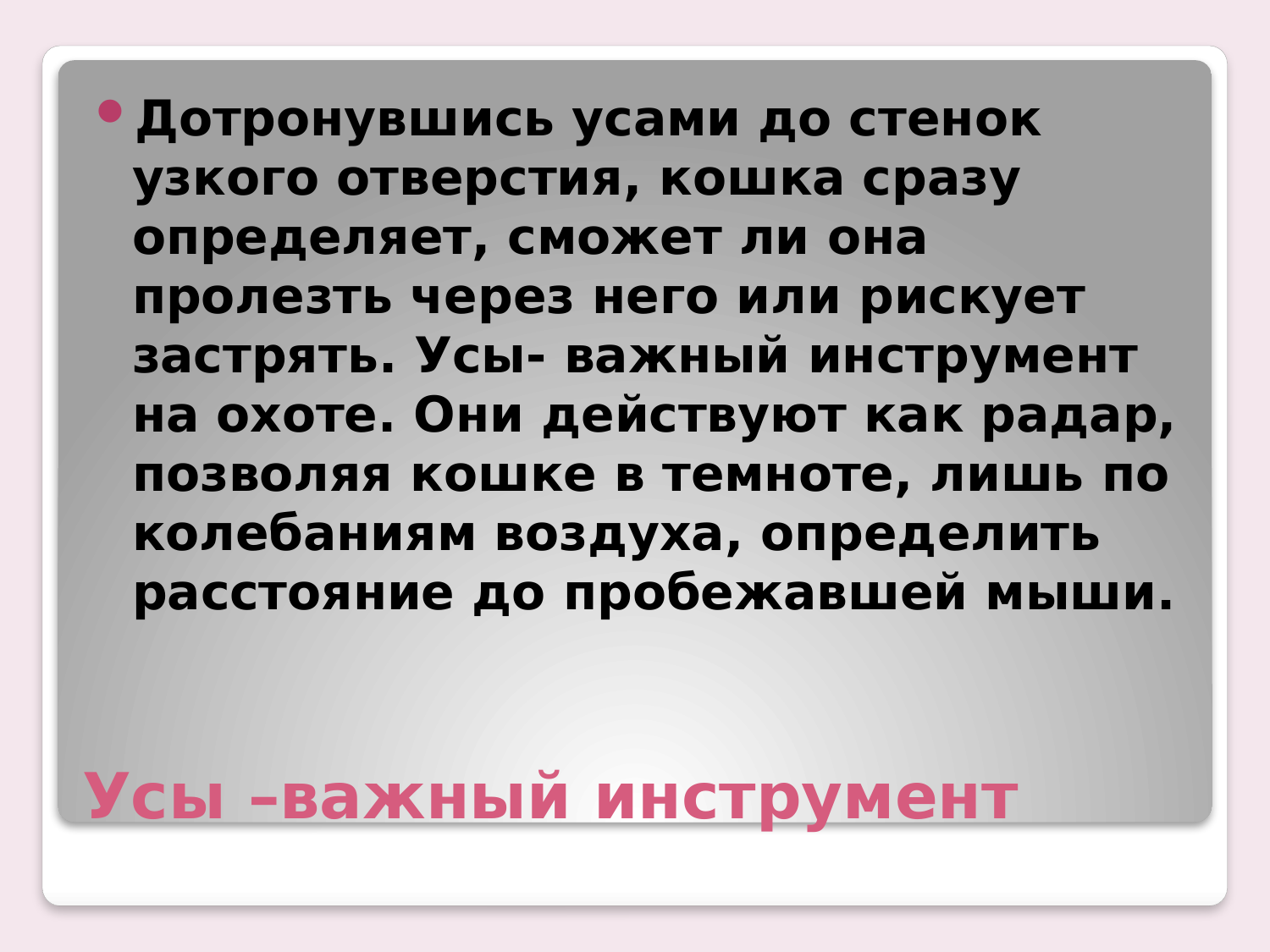

Дотронувшись усами до стенок узкого отверстия, кошка сразу определяет, сможет ли она пролезть через него или рискует застрять. Усы- важный инструмент на охоте. Они действуют как радар, позволяя кошке в темноте, лишь по колебаниям воздуха, определить расстояние до пробежавшей мыши.
# Усы –важный инструмент